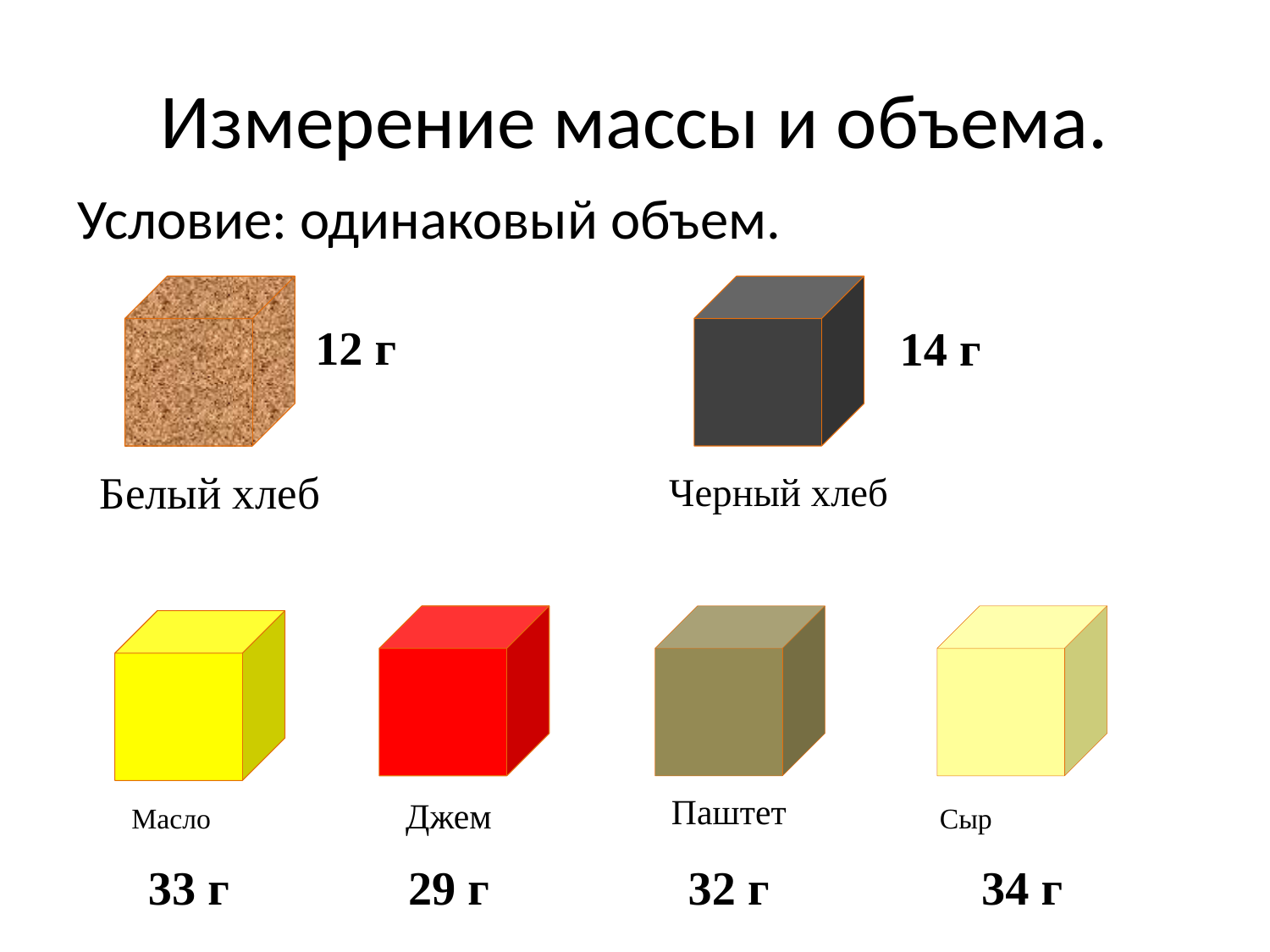

# Измерение массы и объема.
Условие: одинаковый объем.

12 г
14 г
Белый хлеб
Черный хлеб

 Масло
Паштет
 Сыр
Джем
33 г
29 г
32 г
34 г